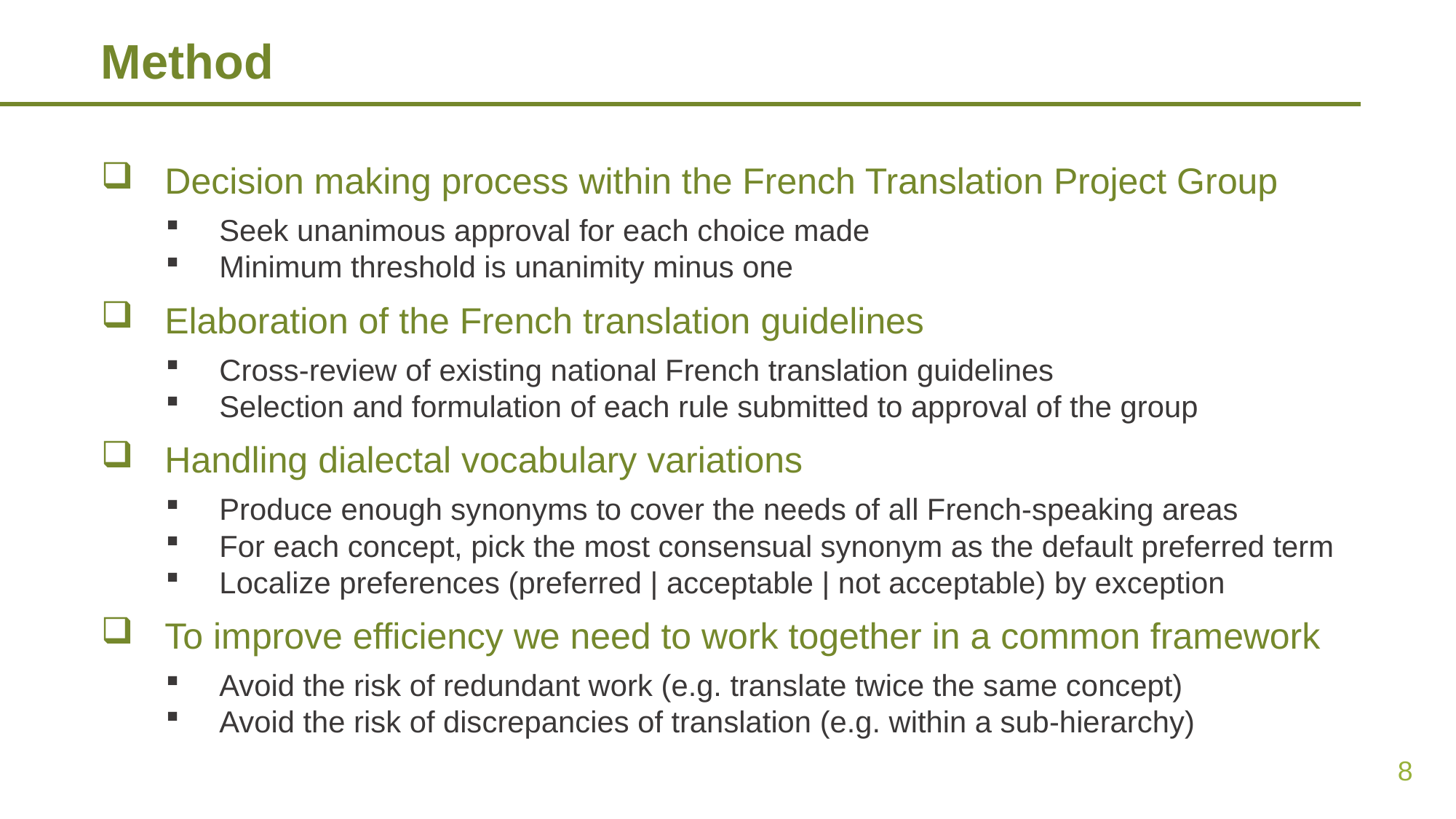

Method
Decision making process within the French Translation Project Group
Seek unanimous approval for each choice made
Minimum threshold is unanimity minus one
Elaboration of the French translation guidelines
Cross-review of existing national French translation guidelines
Selection and formulation of each rule submitted to approval of the group
Handling dialectal vocabulary variations
Produce enough synonyms to cover the needs of all French-speaking areas
For each concept, pick the most consensual synonym as the default preferred term
Localize preferences (preferred | acceptable | not acceptable) by exception
To improve efficiency we need to work together in a common framework
Avoid the risk of redundant work (e.g. translate twice the same concept)
Avoid the risk of discrepancies of translation (e.g. within a sub-hierarchy)
8